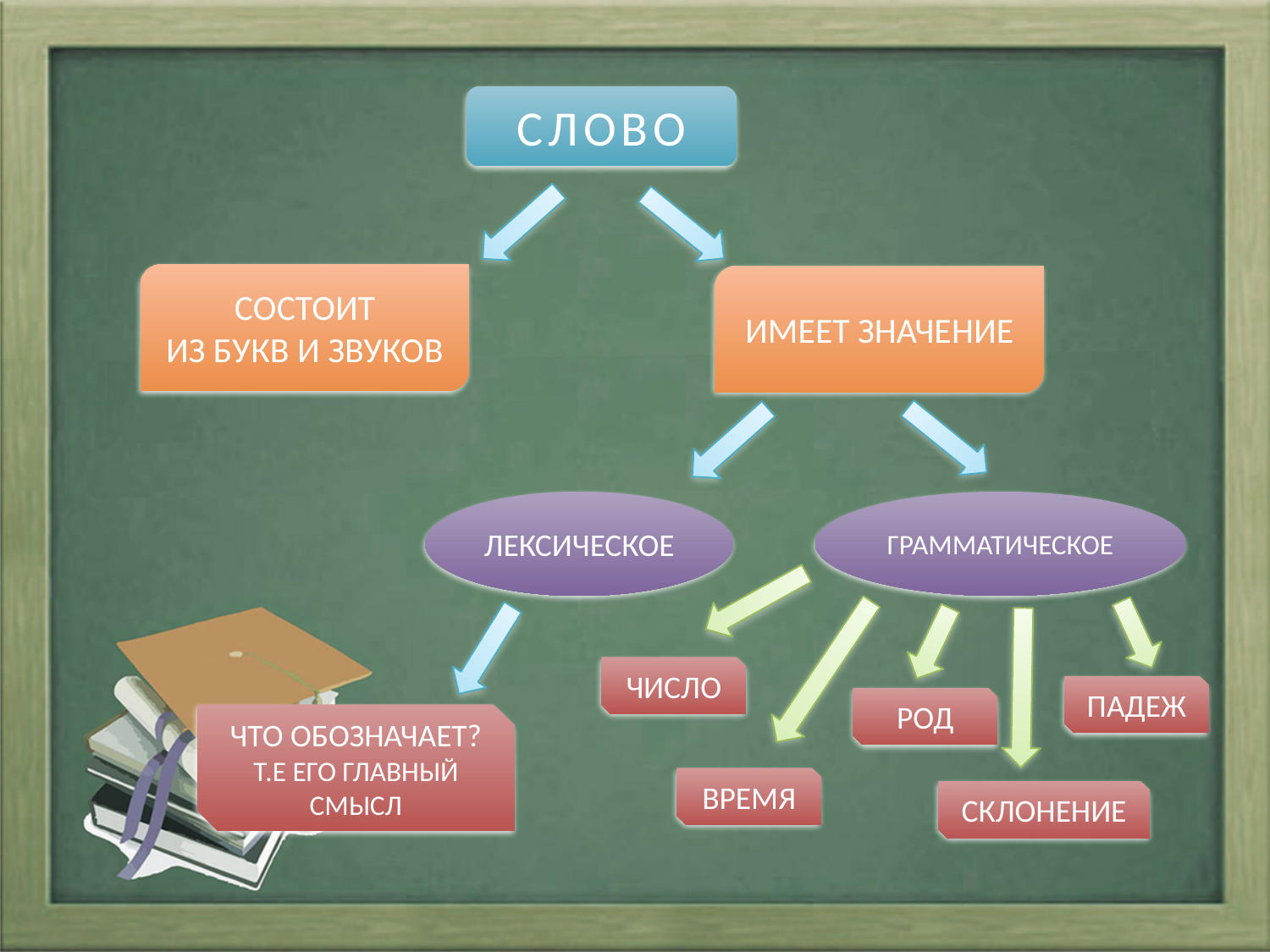

СЛОВО

СОСТОИТ
ИЗ БУКВ И ЗВУКОВ
ИМЕЕТ ЗНАЧЕНИЕ

ЛЕКСИЧЕСКОЕ
ГРАММАТИЧЕСКОЕ

ЧИСЛО
ПАДЕЖ
РОД
ЧТО ОБОЗНАЧАЕТ?
Т.Е ЕГО ГЛАВНЫЙ СМЫСЛ
ВРЕМЯ
СКЛОНЕНИЕ